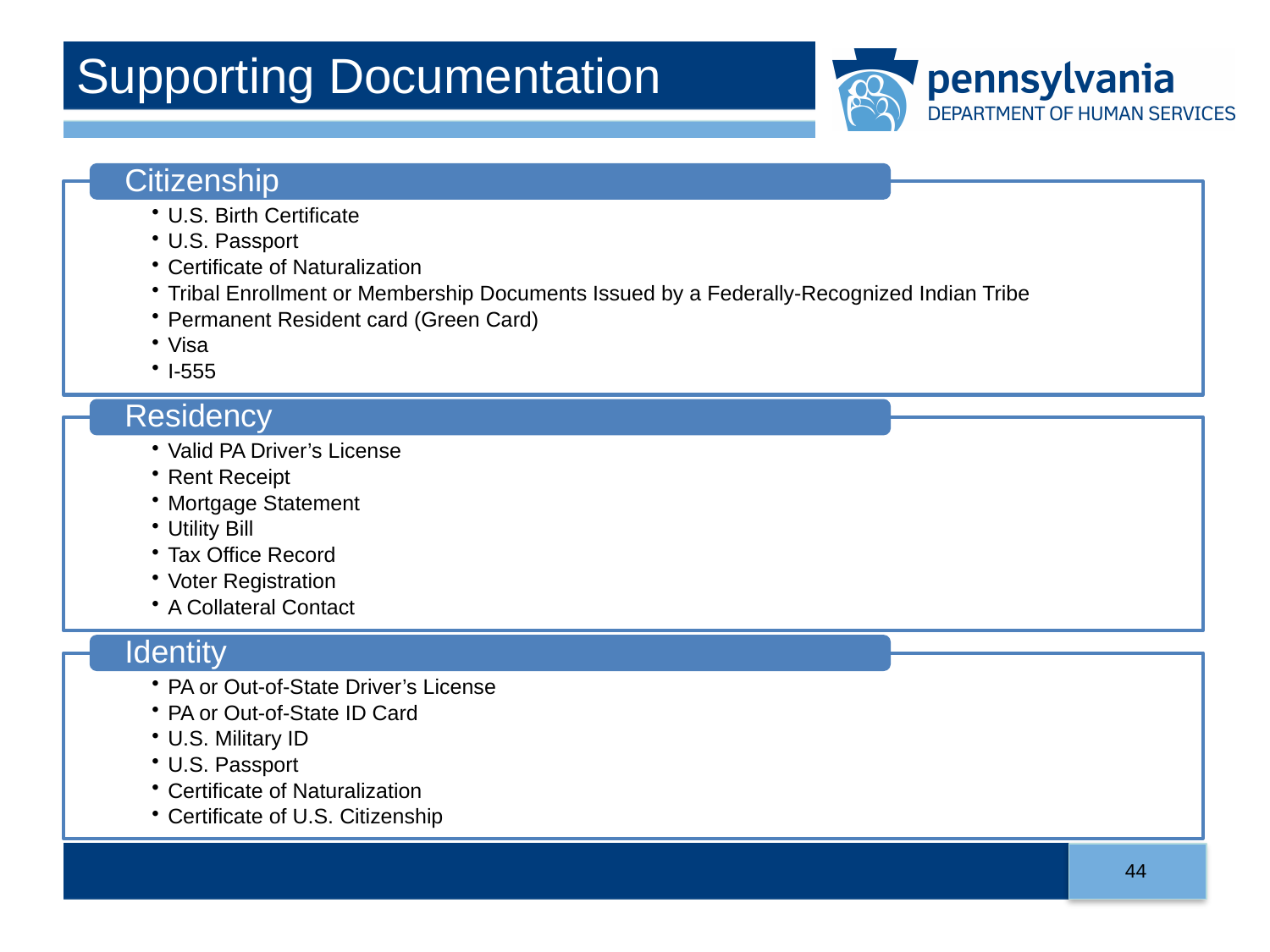

# Supporting Documentation
U.S. Birth Certificate
U.S. Passport
Certificate of Naturalization
Tribal Enrollment or Membership Documents Issued by a Federally-Recognized Indian Tribe
Permanent Resident card (Green Card)
Visa
I-555
Citizenship
Valid PA Driver’s License
Rent Receipt
Mortgage Statement
Utility Bill
Tax Office Record
Voter Registration
A Collateral Contact
Residency
PA or Out-of-State Driver’s License
PA or Out-of-State ID Card
U.S. Military ID
U.S. Passport
Certificate of Naturalization
Certificate of U.S. Citizenship
Identity
44